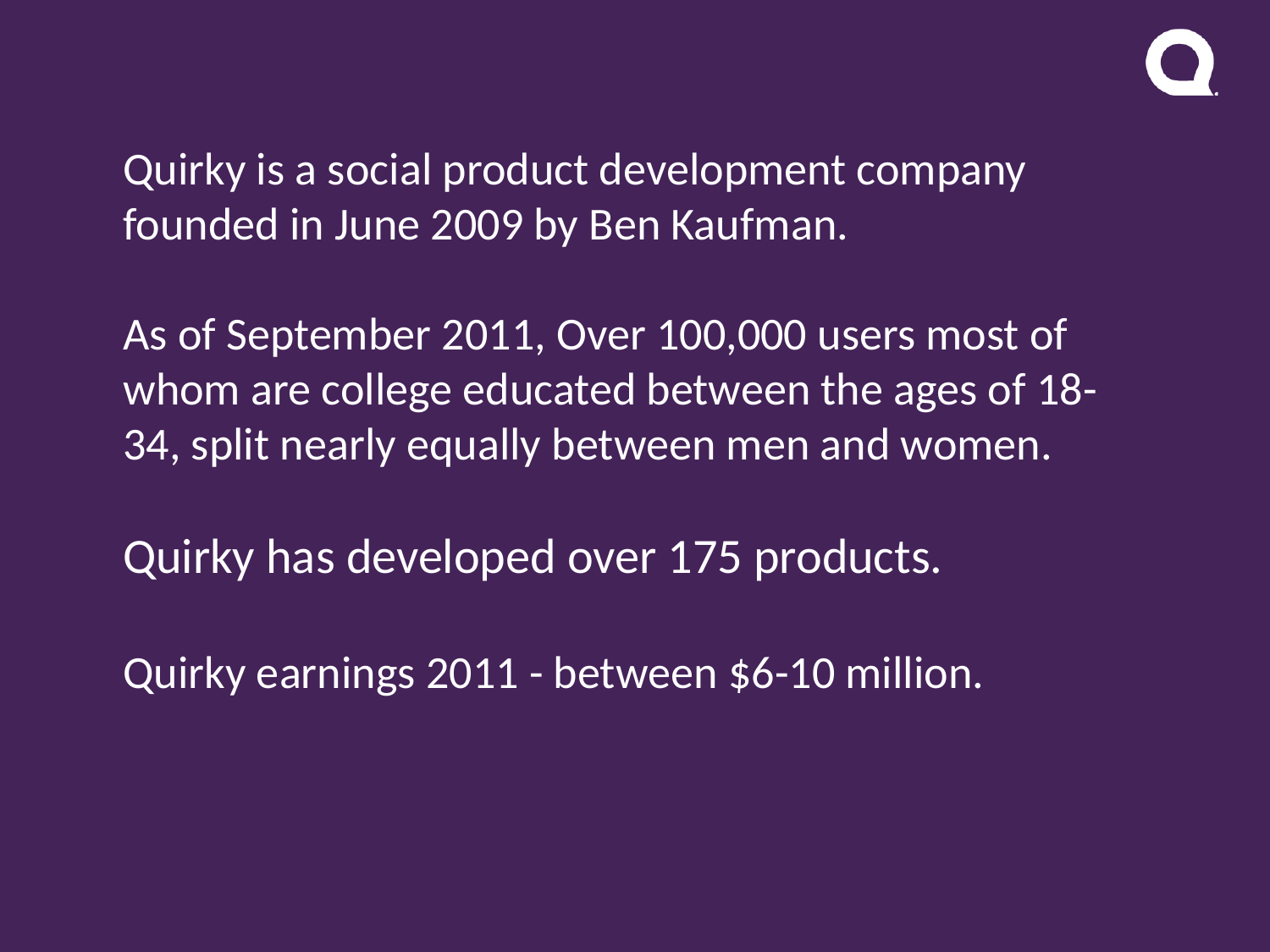

Quirky is a social product development company founded in June 2009 by Ben Kaufman.

As of September 2011, Over 100,000 users most of whom are college educated between the ages of 18-34, split nearly equally between men and women.

Quirky has developed over 175 products.

Quirky earnings 2011 - between $6-10 million.